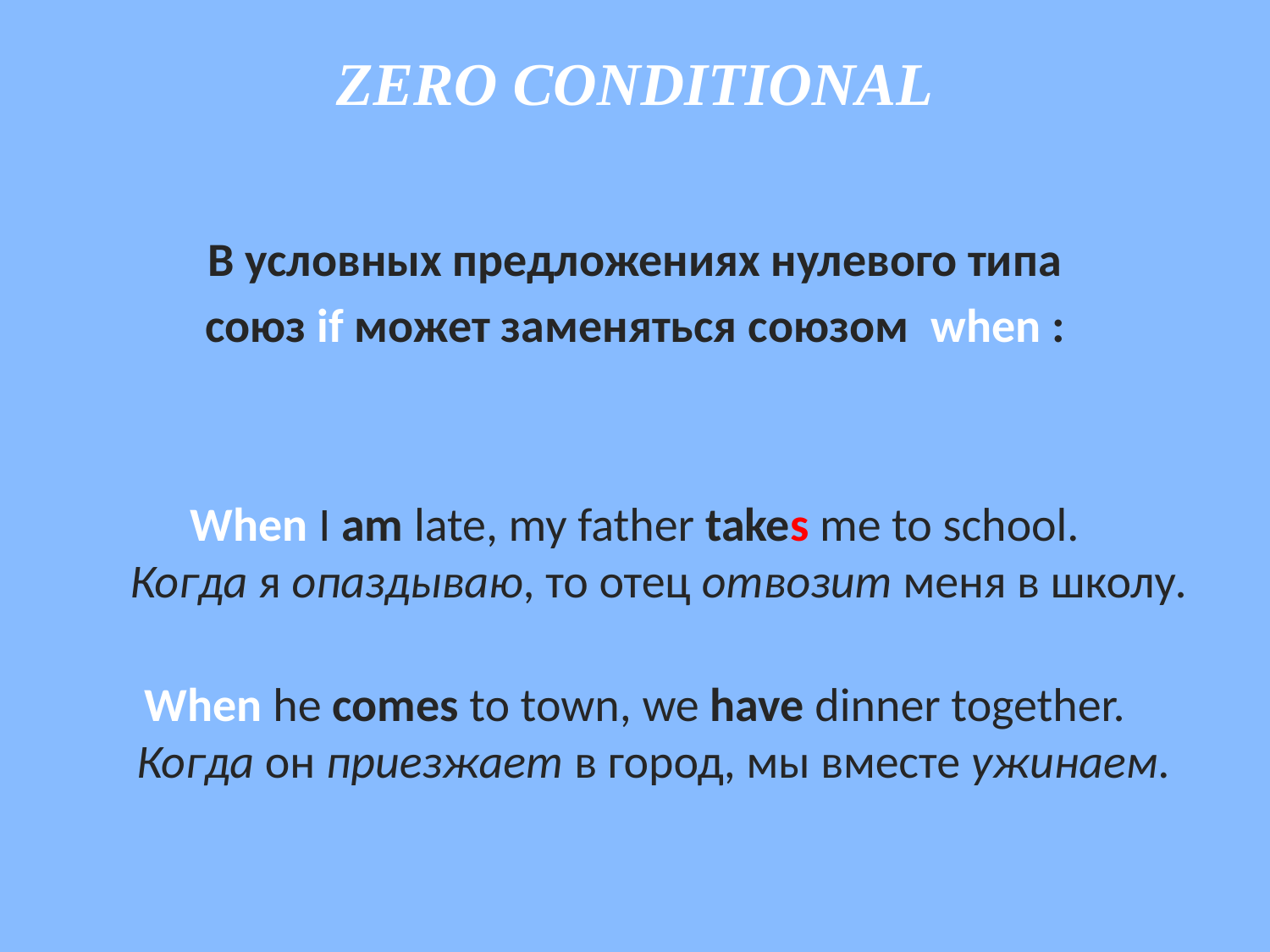

# ZERO CONDITIONAL
В условных предложениях нулевого типа
 союз if может заменяться союзом  when :

When I am late, my father takes me to school.
Когда я опаздываю, то отец отвозит меня в школу.
When he comes to town, we have dinner together.
Когда он приезжает в город, мы вместе ужинаем.